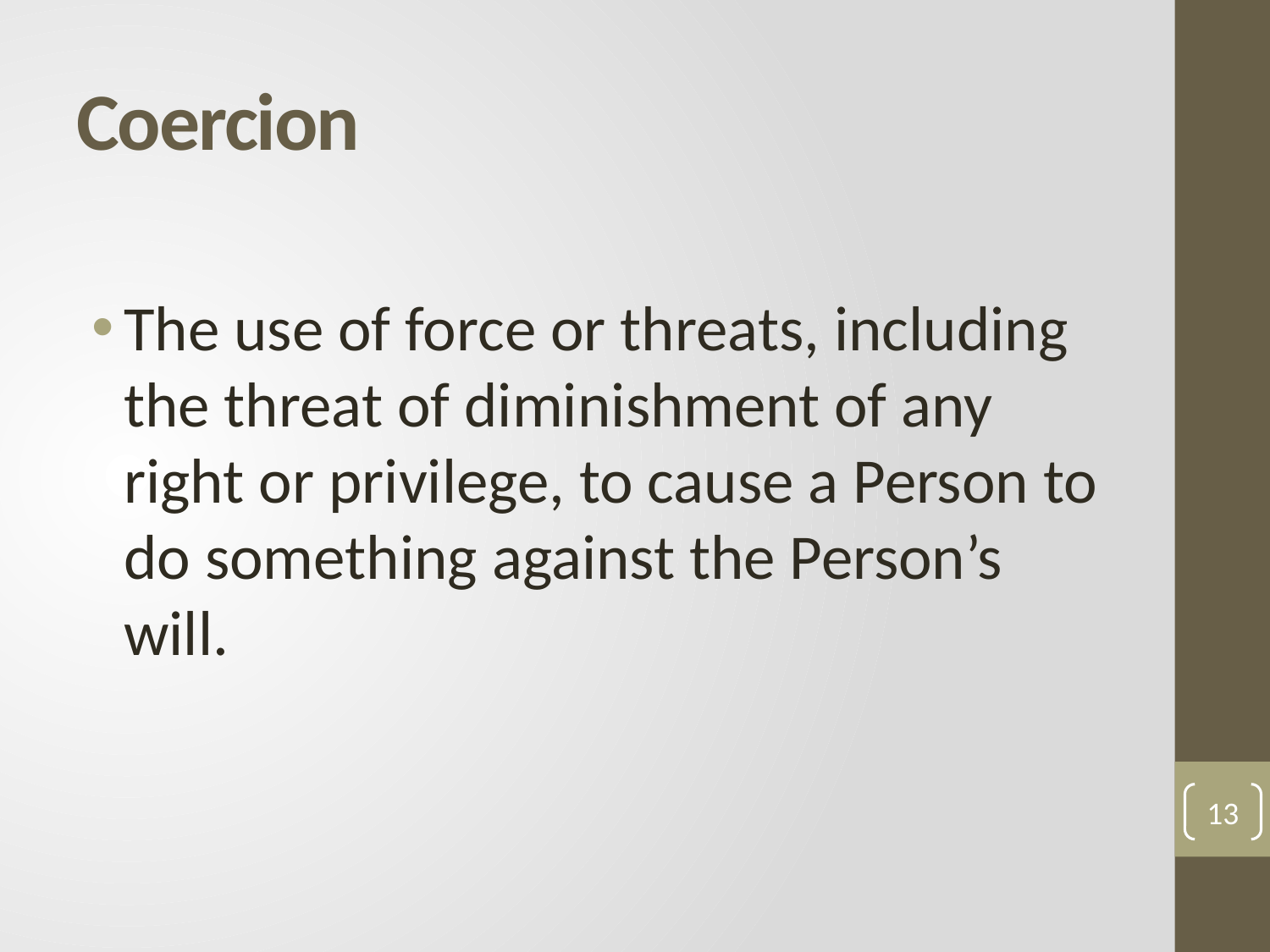

# Coercion

The use of force or threats, including the threat of diminishment of any right or privilege, to cause a Person to do something against the Person’s will.
13